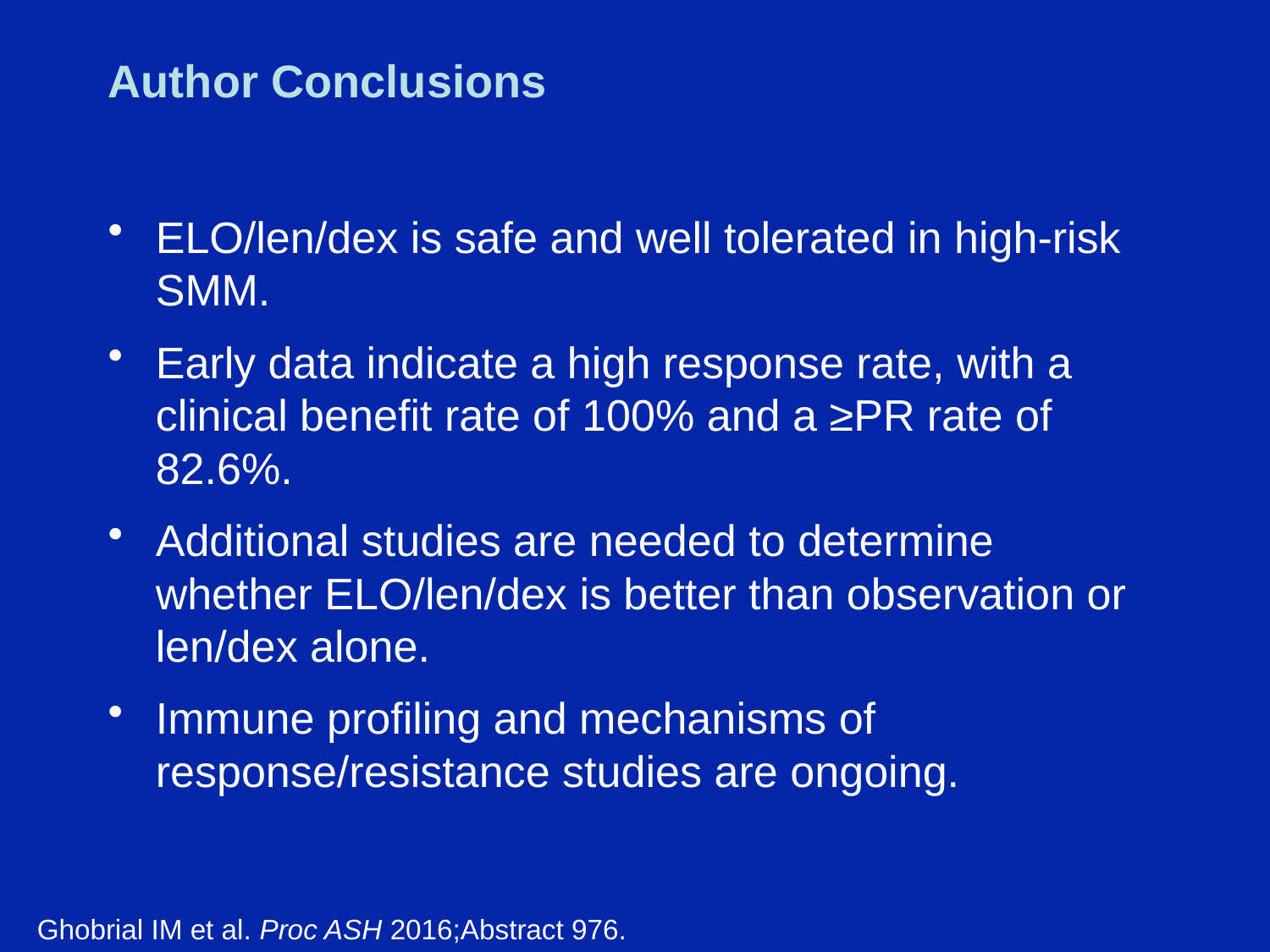

# Author Conclusions
ELO/len/dex is safe and well tolerated in high-risk SMM.
Early data indicate a high response rate, with a clinical benefit rate of 100% and a ≥PR rate of 82.6%.
Additional studies are needed to determine whether ELO/len/dex is better than observation or len/dex alone.
Immune profiling and mechanisms of response/resistance studies are ongoing.
Ghobrial IM et al. Proc ASH 2016;Abstract 976.